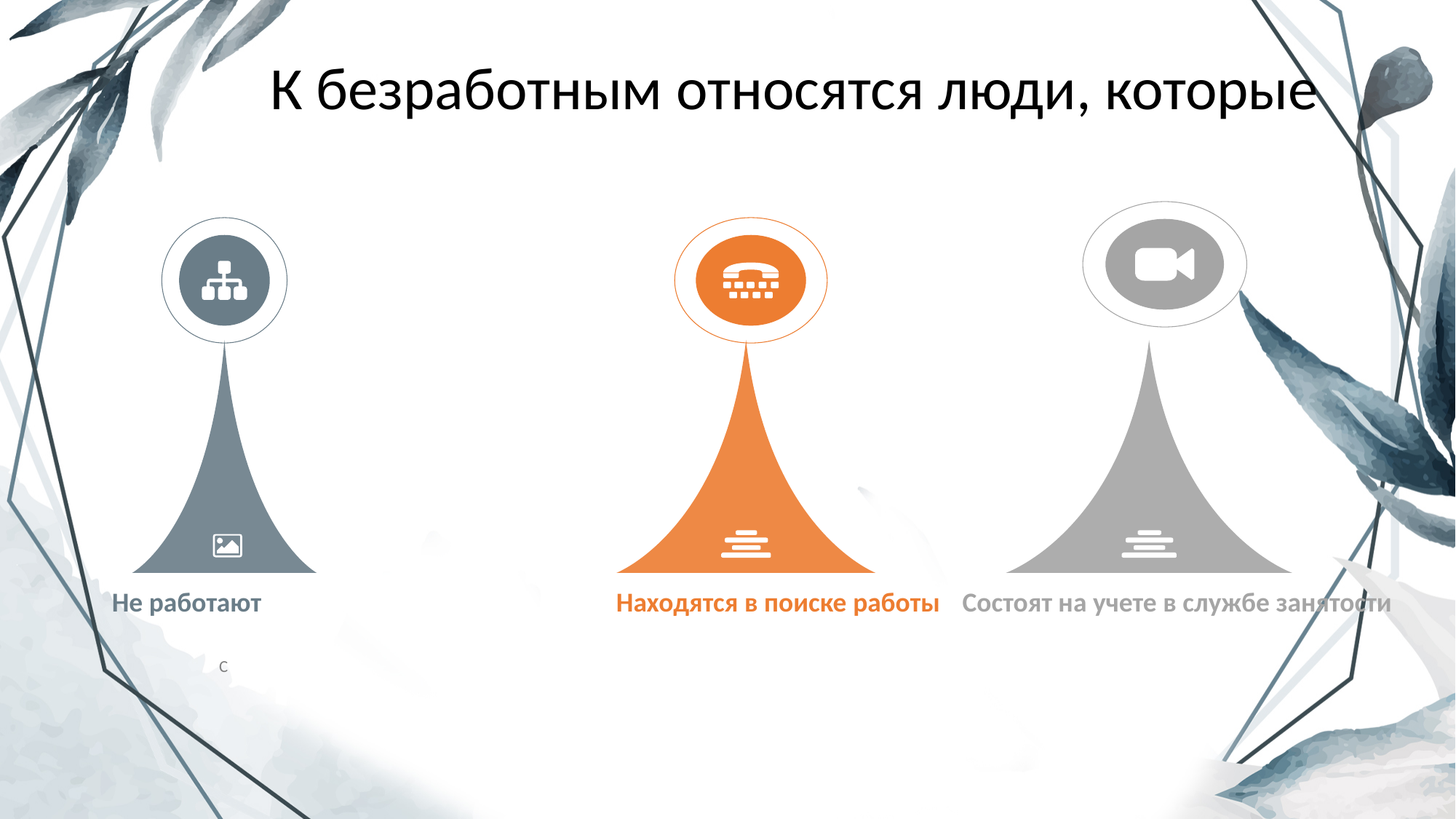

# К безработным относятся люди, которые

Не работают
Находятся в поиске работы
Состоят на учете в службе занятости
C